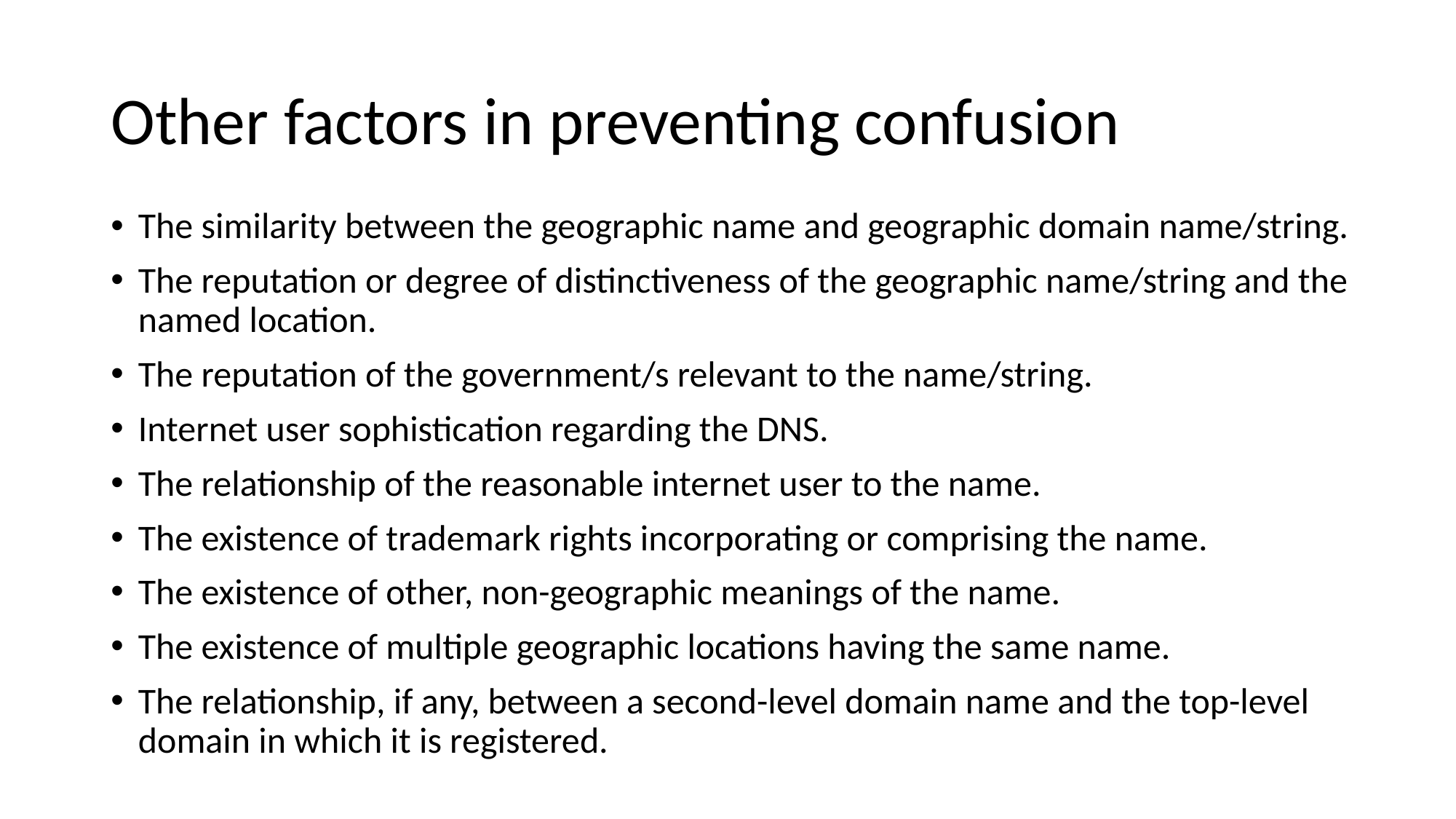

# Other factors in preventing confusion
The similarity between the geographic name and geographic domain name/string.
The reputation or degree of distinctiveness of the geographic name/string and the named location.
The reputation of the government/s relevant to the name/string.
Internet user sophistication regarding the DNS.
The relationship of the reasonable internet user to the name.
The existence of trademark rights incorporating or comprising the name.
The existence of other, non-geographic meanings of the name.
The existence of multiple geographic locations having the same name.
The relationship, if any, between a second-level domain name and the top-level domain in which it is registered.